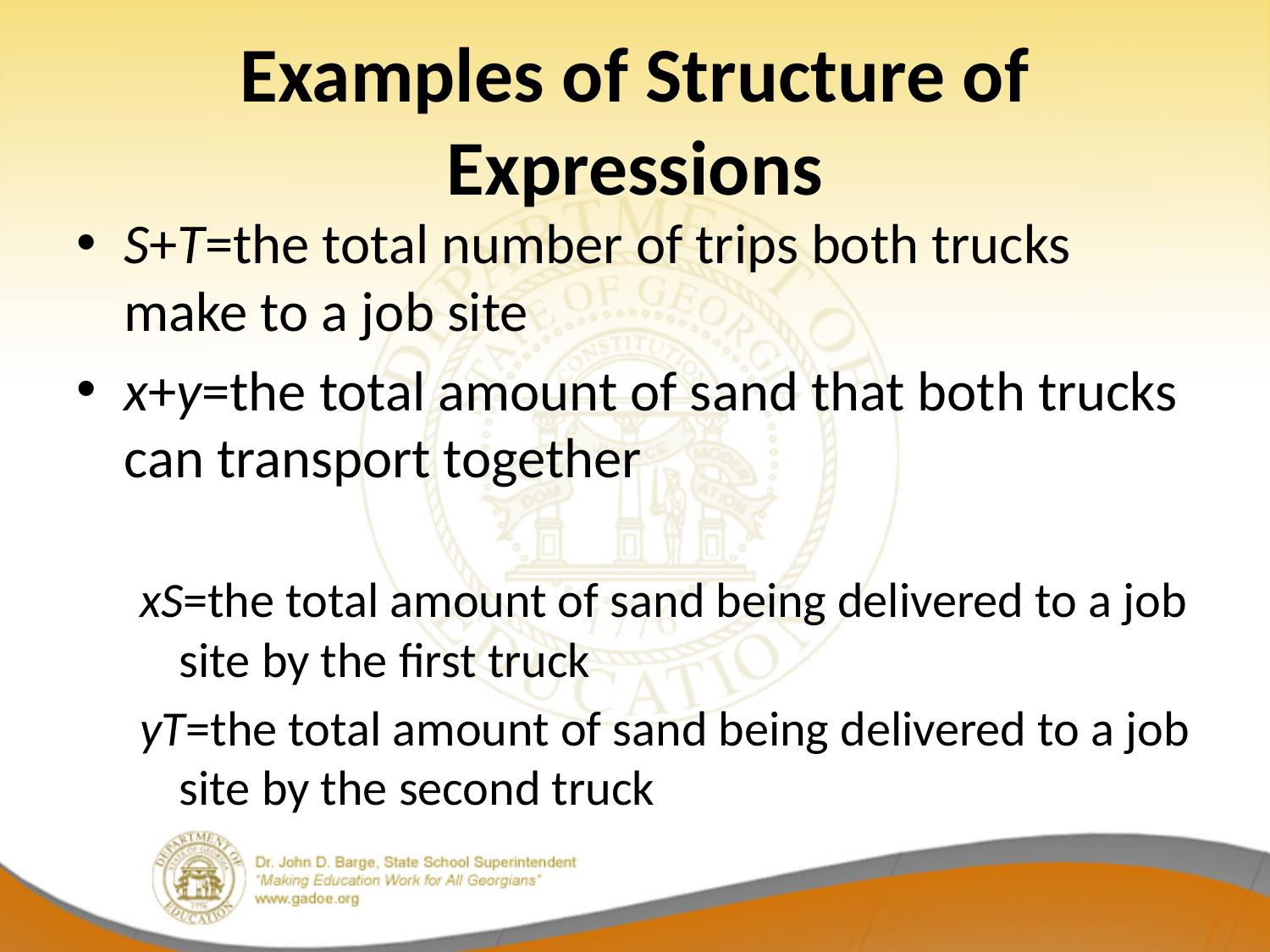

# Examples of Structure of Expressions
S+T=the total number of trips both trucks make to a job site
x+y=the total amount of sand that both trucks can transport together

xS=the total amount of sand being delivered to a job site by the first truck
yT=the total amount of sand being delivered to a job site by the second truck